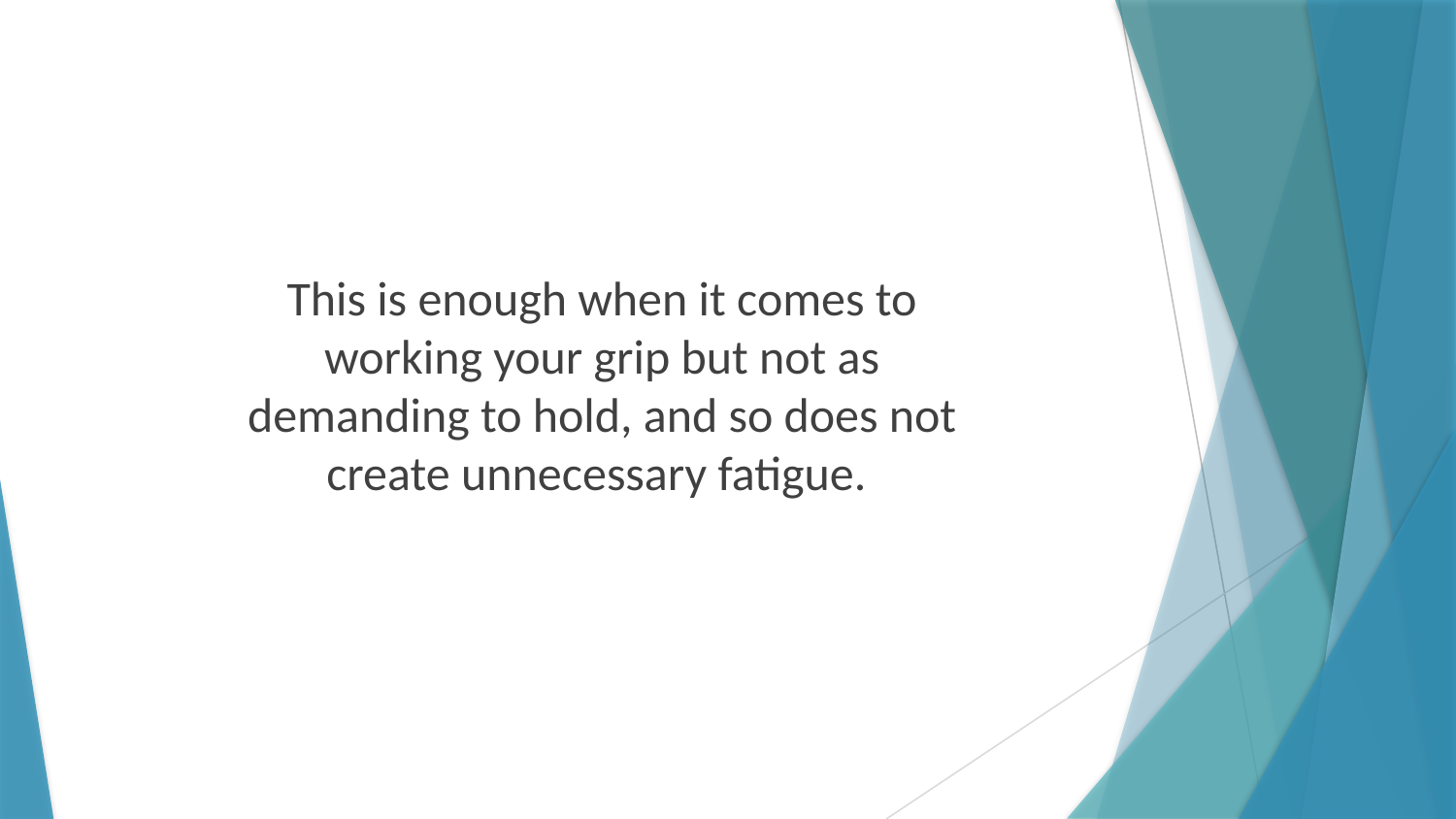

This is enough when it comes to working your grip but not as demanding to hold, and so does not create unnecessary fatigue.